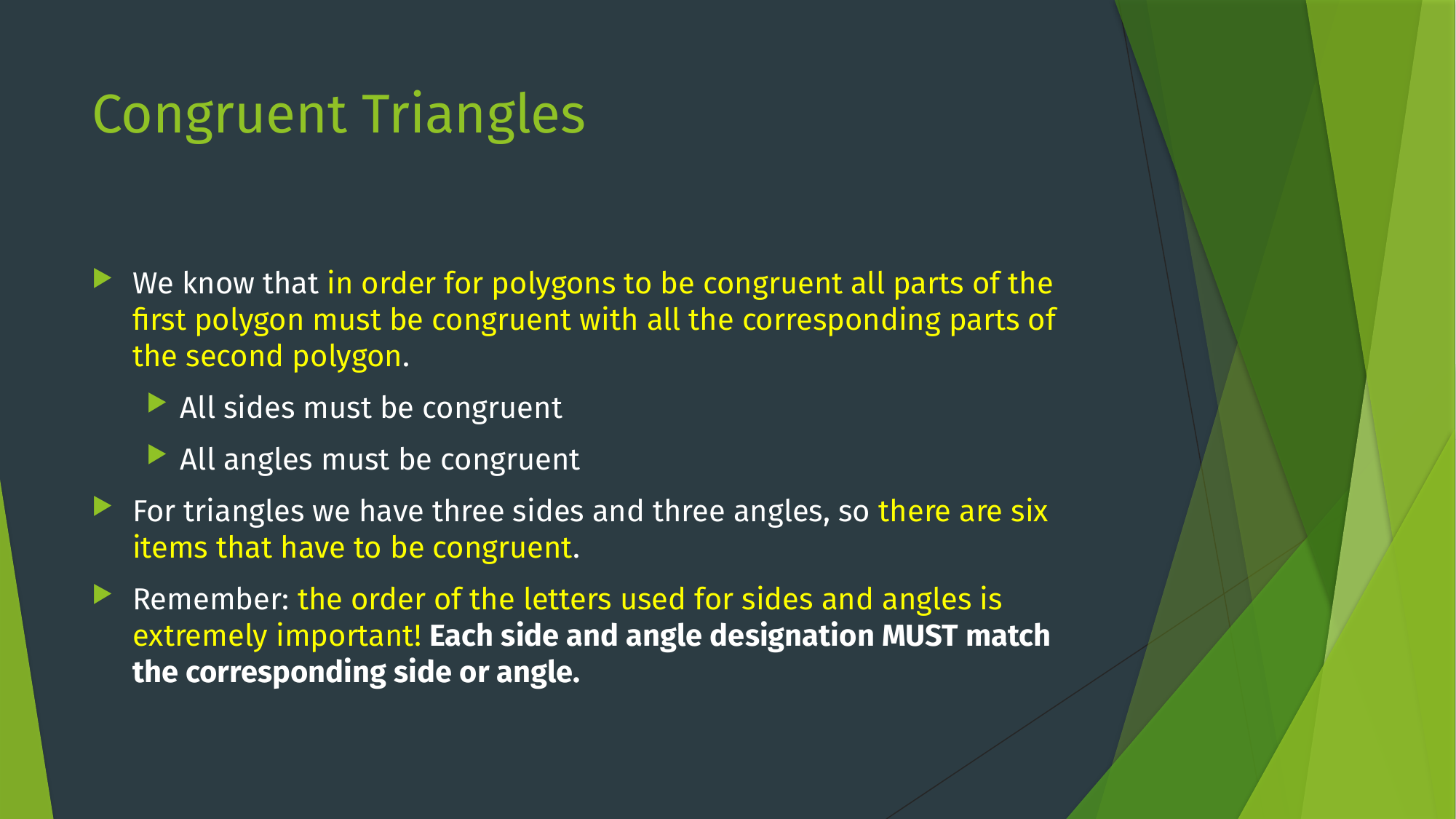

# Congruent Triangles
We know that in order for polygons to be congruent all parts of the first polygon must be congruent with all the corresponding parts of the second polygon.
All sides must be congruent
All angles must be congruent
For triangles we have three sides and three angles, so there are six items that have to be congruent.
Remember: the order of the letters used for sides and angles is extremely important! Each side and angle designation MUST match the corresponding side or angle.